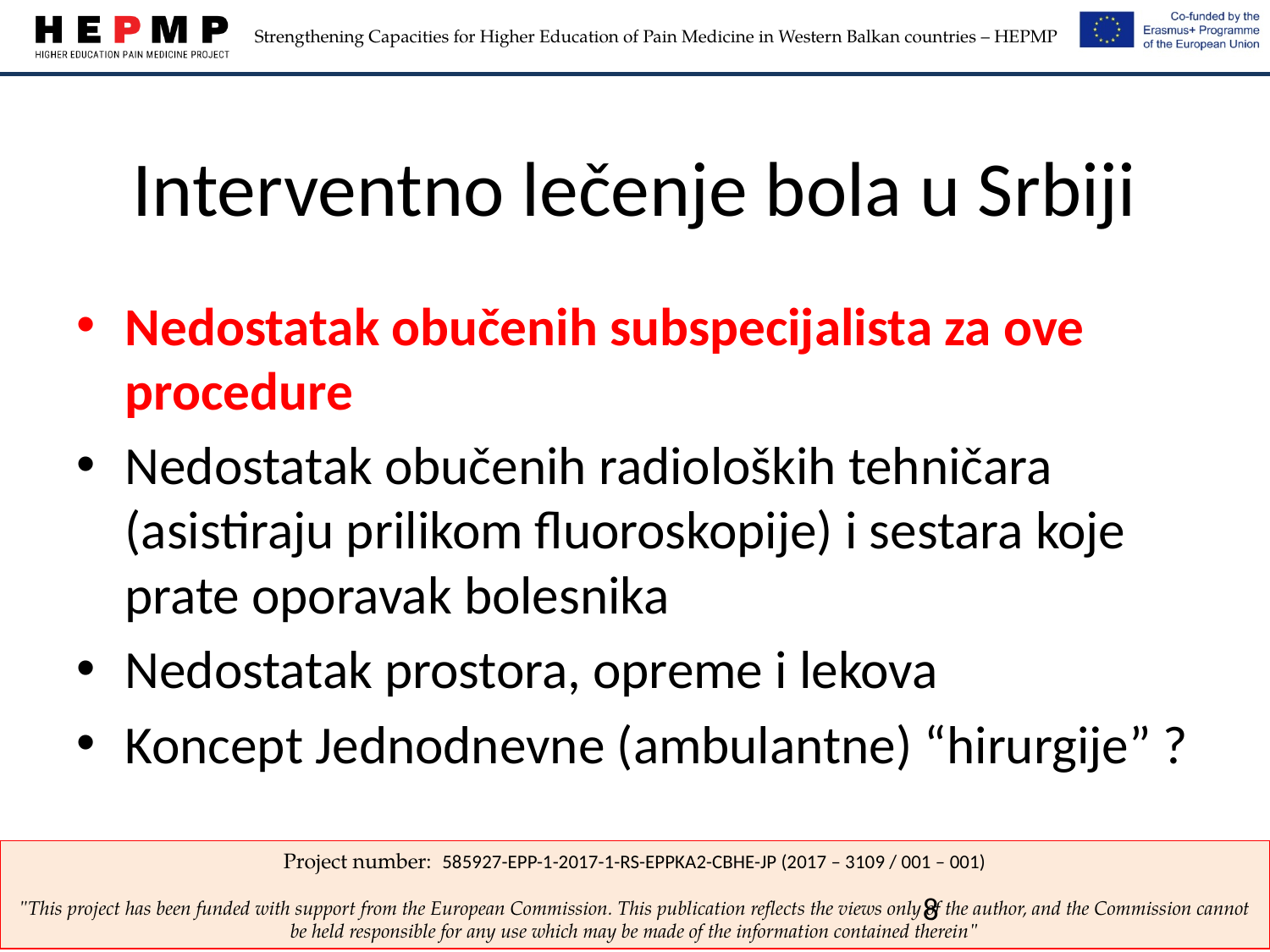

# Interventno lečenje bola u Srbiji
Nedostatak obučenih subspecijalista za ove procedure
Nedostatak obučenih radioloških tehničara (asistiraju prilikom fluoroskopije) i sestara koje prate oporavak bolesnika
Nedostatak prostora, opreme i lekova
Koncept Jednodnevne (ambulantne) “hirurgije” ?

8